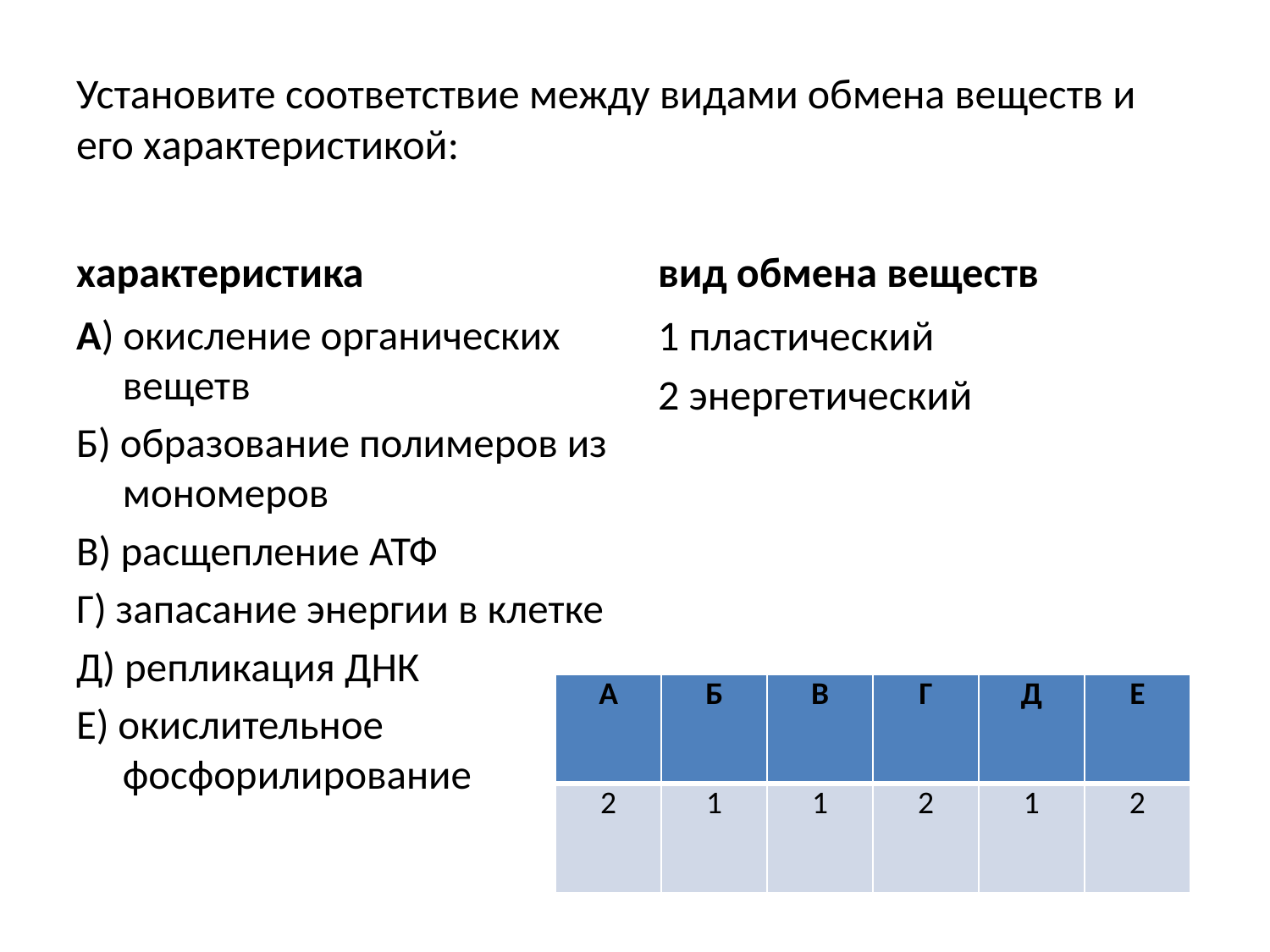

# Установите соответствие между видами обмена веществ и его характеристикой:
характеристика
вид обмена веществ
А) окисление органических вещетв
Б) образование полимеров из мономеров
В) расщепление АТФ
Г) запасание энергии в клетке
Д) репликация ДНК
Е) окислительное фосфорилирование

1 пластический
2 энергетический
| А | Б | В | Г | Д | Е |
| --- | --- | --- | --- | --- | --- |
| 2 | 1 | 1 | 2 | 1 | 2 |